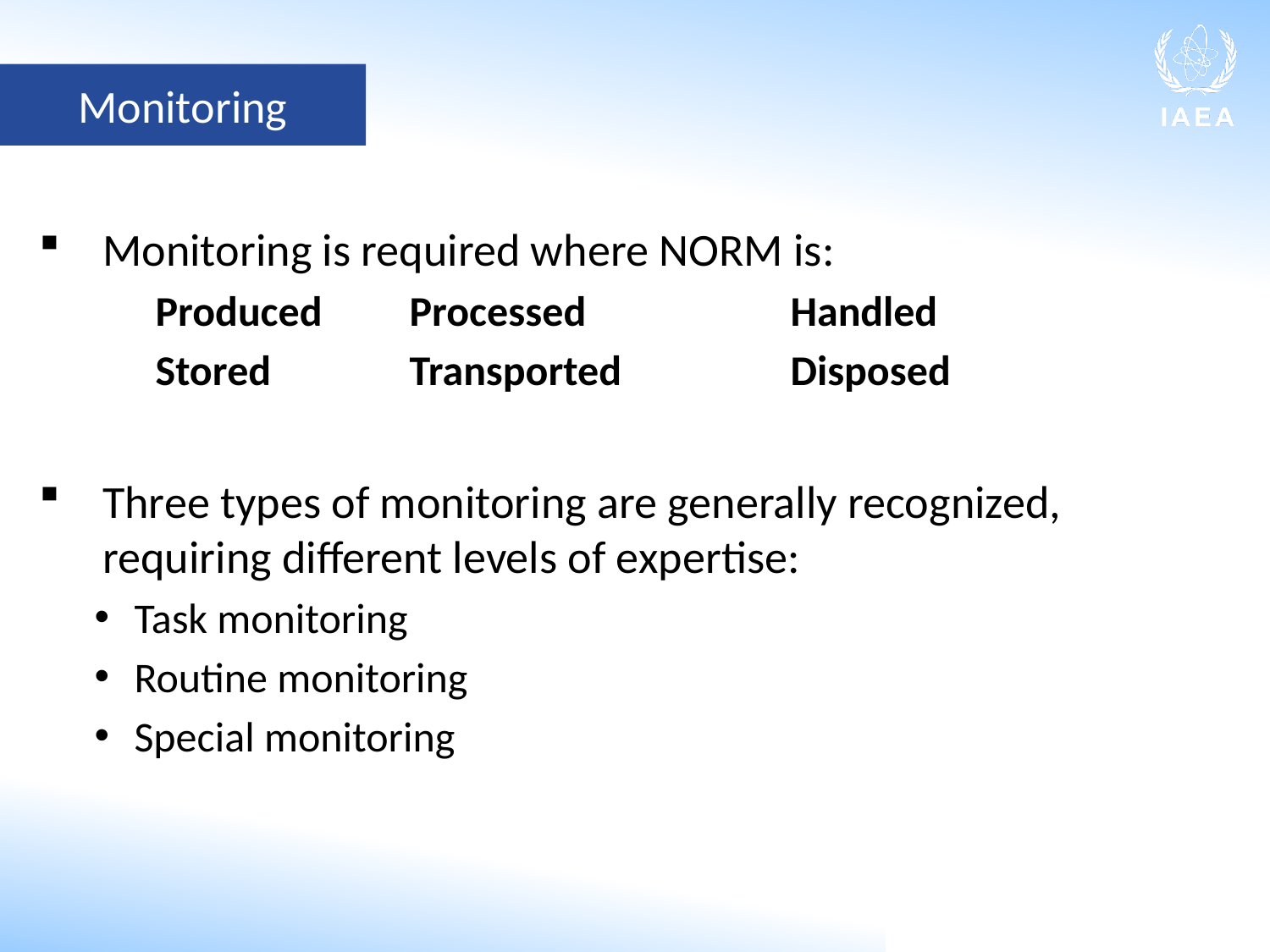

Monitoring
Monitoring is required where NORM is:
	Produced	Processed		Handled
	Stored		Transported		Disposed

Three types of monitoring are generally recognized, requiring different levels of expertise:
Task monitoring
Routine monitoring
Special monitoring